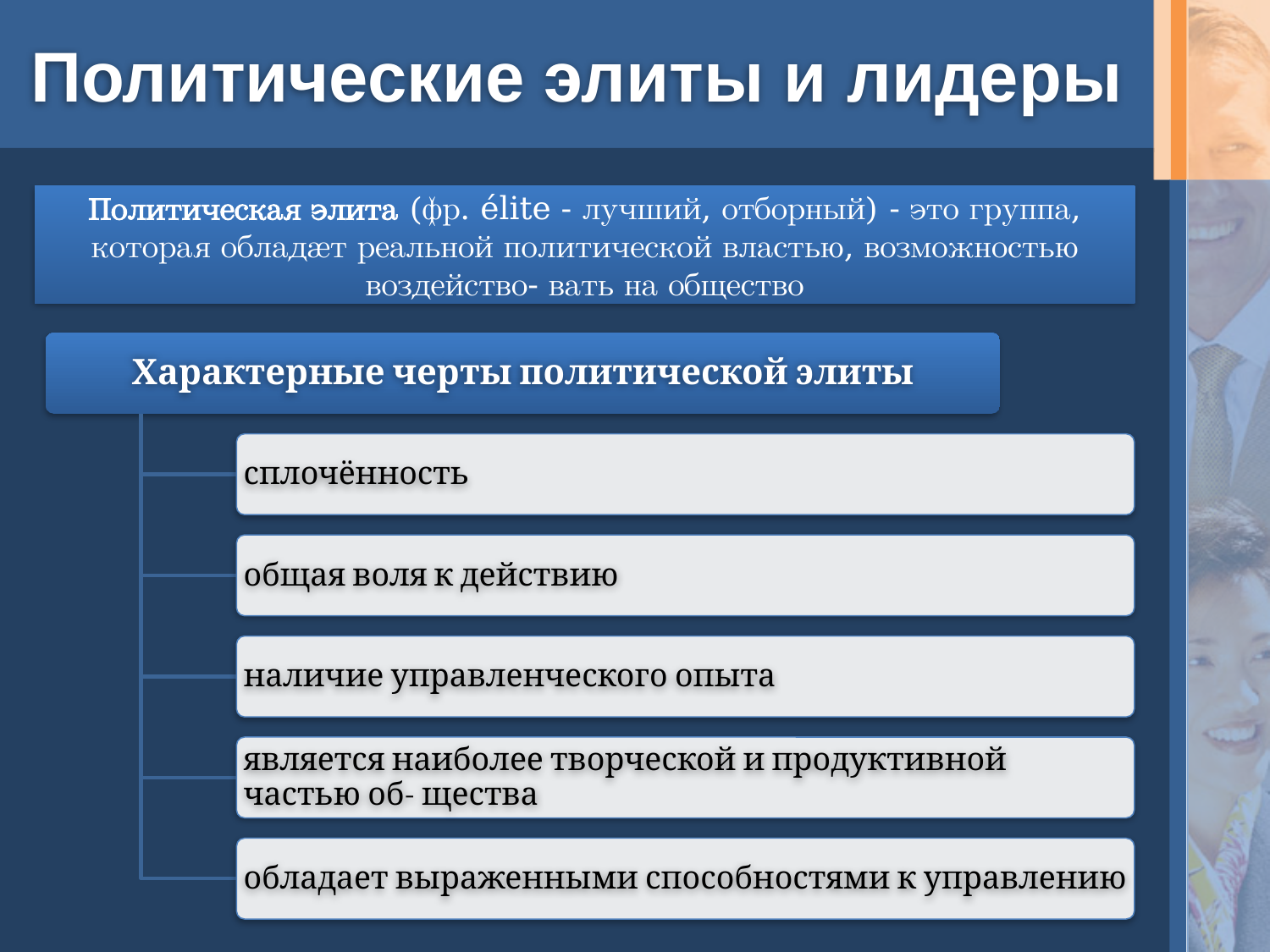

# Политические элиты и лидеры
Политическая элита (фр. élite - лучший, отборный) - это группа, которая обладает реальной политической властью, возможностью воздейство- вать на общество

Характерные черты политической элиты

сплочённость

общая воля к действию

наличие управленческого опыта

является наиболее творческой и продуктивной частью об- щества

обладает выраженными способностями к управлению